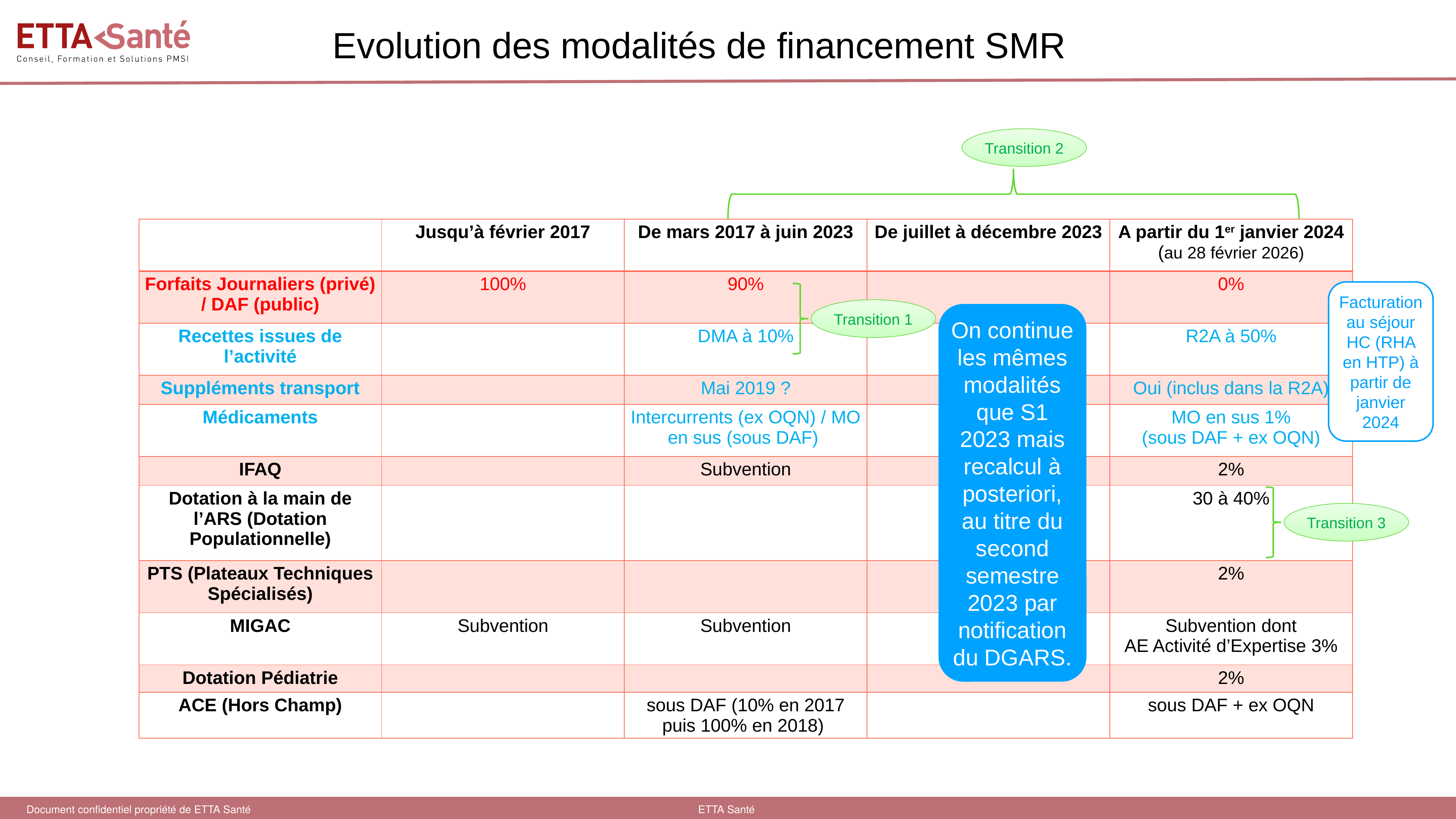

# Evolution des modalités de financement SMR

Transition 2
|  | Jusqu’à février 2017 | De mars 2017 à juin 2023 | De juillet à décembre 2023 | A partir du 1er janvier 2024 (au 28 février 2026) |
| --- | --- | --- | --- | --- |
| Forfaits Journaliers (privé) / DAF (public) | 100% | 90% |  | 0% |
| Recettes issues de l’activité |  | DMA à 10% |  | R2A à 50% |
| Suppléments transport |  | Mai 2019 ? |  | Oui (inclus dans la R2A) |
| Médicaments |  | Intercurrents (ex OQN) / MO en sus (sous DAF) |  | MO en sus 1% (sous DAF + ex OQN) |
| IFAQ |  | Subvention |  | 2% |
| Dotation à la main de l’ARS (Dotation Populationnelle) |  |  |  | 30 à 40% |
| PTS (Plateaux Techniques Spécialisés) |  |  |  | 2% |
| MIGAC | Subvention | Subvention |  | Subvention dont AE Activité d’Expertise 3% |
| Dotation Pédiatrie |  |  |  | 2% |
| ACE (Hors Champ) |  | sous DAF (10% en 2017 puis 100% en 2018) |  | sous DAF + ex OQN |
Facturation au séjour HC (RHA en HTP) à partir de janvier 2024

Transition 1
On continue les mêmes modalités que S1 2023 mais recalcul à posteriori, au titre du second semestre 2023 par notification du DGARS.

Transition 3